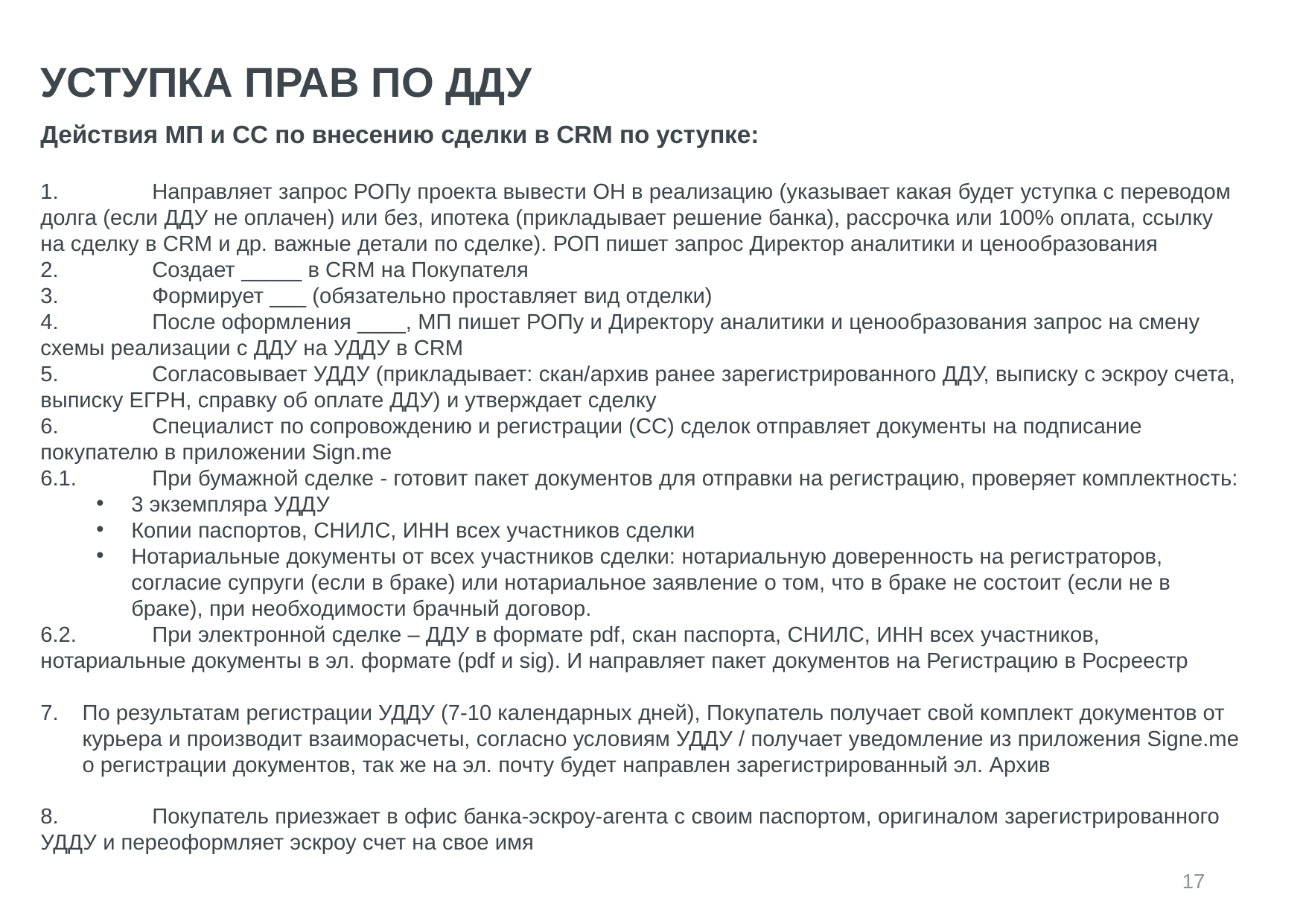

УСТУПКА ПРАВ ПО ДДУ
Действия МП и СС по внесению сделки в CRM по уступке:

1.	Направляет запрос РОПу проекта вывести ОН в реализацию (указывает какая будет уступка с переводом долга (если ДДУ не оплачен) или без, ипотека (прикладывает решение банка), рассрочка или 100% оплата, ссылку на сделку в CRM и др. важные детали по сделке). РОП пишет запрос Директор аналитики и ценообразования
2.	Создает _____ в CRM на Покупателя
3.	Формирует ___ (обязательно проставляет вид отделки)
4.	После оформления ____, МП пишет РОПу и Директору аналитики и ценообразования запрос на смену схемы реализации с ДДУ на УДДУ в CRM
5.	Согласовывает УДДУ (прикладывает: скан/архив ранее зарегистрированного ДДУ, выписку с эскроу счета, выписку ЕГРН, справку об оплате ДДУ) и утверждает сделку
6.	Специалист по сопровождению и регистрации (СС) сделок отправляет документы на подписание покупателю в приложении Sign.me
6.1.	При бумажной сделке - готовит пакет документов для отправки на регистрацию, проверяет комплектность:
3 экземпляра УДДУ
Копии паспортов, СНИЛС, ИНН всех участников сделки
Нотариальные документы от всех участников сделки: нотариальную доверенность на регистраторов, согласие супруги (если в браке) или нотариальное заявление о том, что в браке не состоит (если не в браке), при необходимости брачный договор.
6.2.	При электронной сделке – ДДУ в формате pdf, скан паспорта, СНИЛС, ИНН всех участников, нотариальные документы в эл. формате (pdf и sig). И направляет пакет документов на Регистрацию в Росреестр

По результатам регистрации УДДУ (7-10 календарных дней), Покупатель получает свой комплект документов от курьера и производит взаиморасчеты, согласно условиям УДДУ / получает уведомление из приложения Signe.me о регистрации документов, так же на эл. почту будет направлен зарегистрированный эл. Архив

8.	Покупатель приезжает в офис банка-эскроу-агента с своим паспортом, оригиналом зарегистрированного УДДУ и переоформляет эскроу счет на свое имя
17